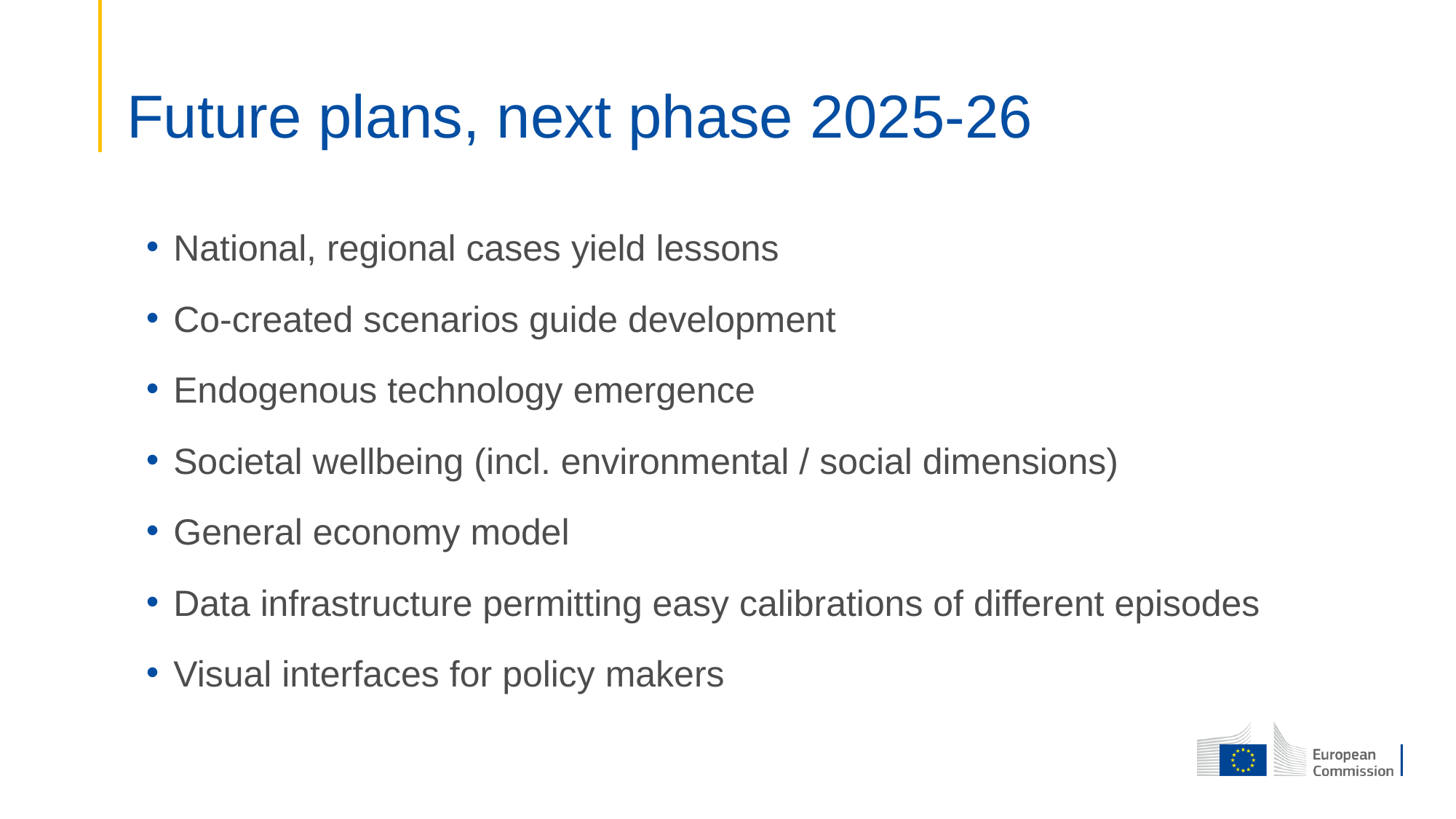

# Future plans, next phase 2025-26
National, regional cases yield lessons
Co-created scenarios guide development
Endogenous technology emergence
Societal wellbeing (incl. environmental / social dimensions)
General economy model
Data infrastructure permitting easy calibrations of different episodes
Visual interfaces for policy makers